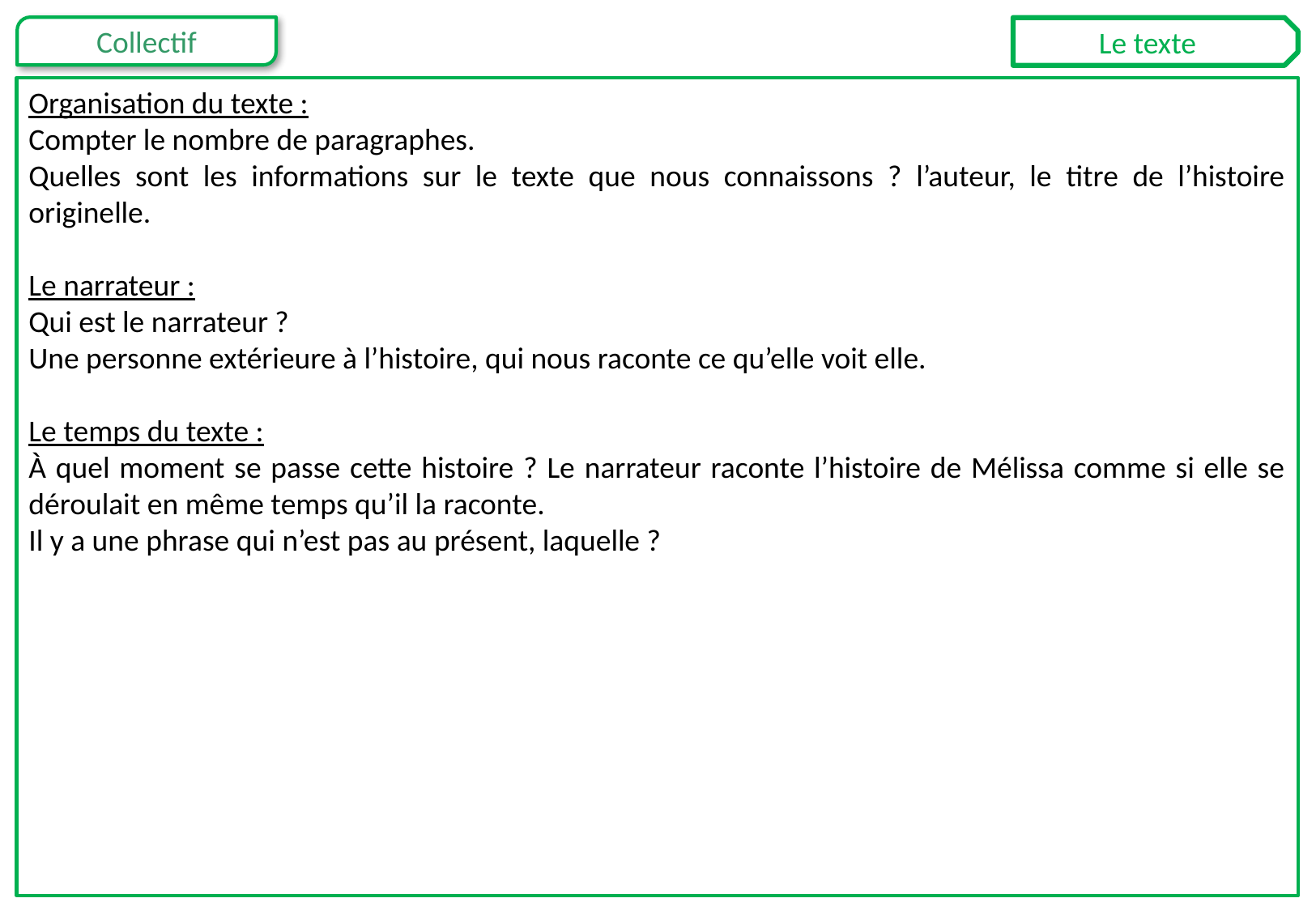

Le texte
Organisation du texte :
Compter le nombre de paragraphes.
Quelles sont les informations sur le texte que nous connaissons ? l’auteur, le titre de l’histoire originelle.

Le narrateur :
Qui est le narrateur ?
Une personne extérieure à l’histoire, qui nous raconte ce qu’elle voit elle.

Le temps du texte :
À quel moment se passe cette histoire ? Le narrateur raconte l’histoire de Mélissa comme si elle se déroulait en même temps qu’il la raconte.
Il y a une phrase qui n’est pas au présent, laquelle ?